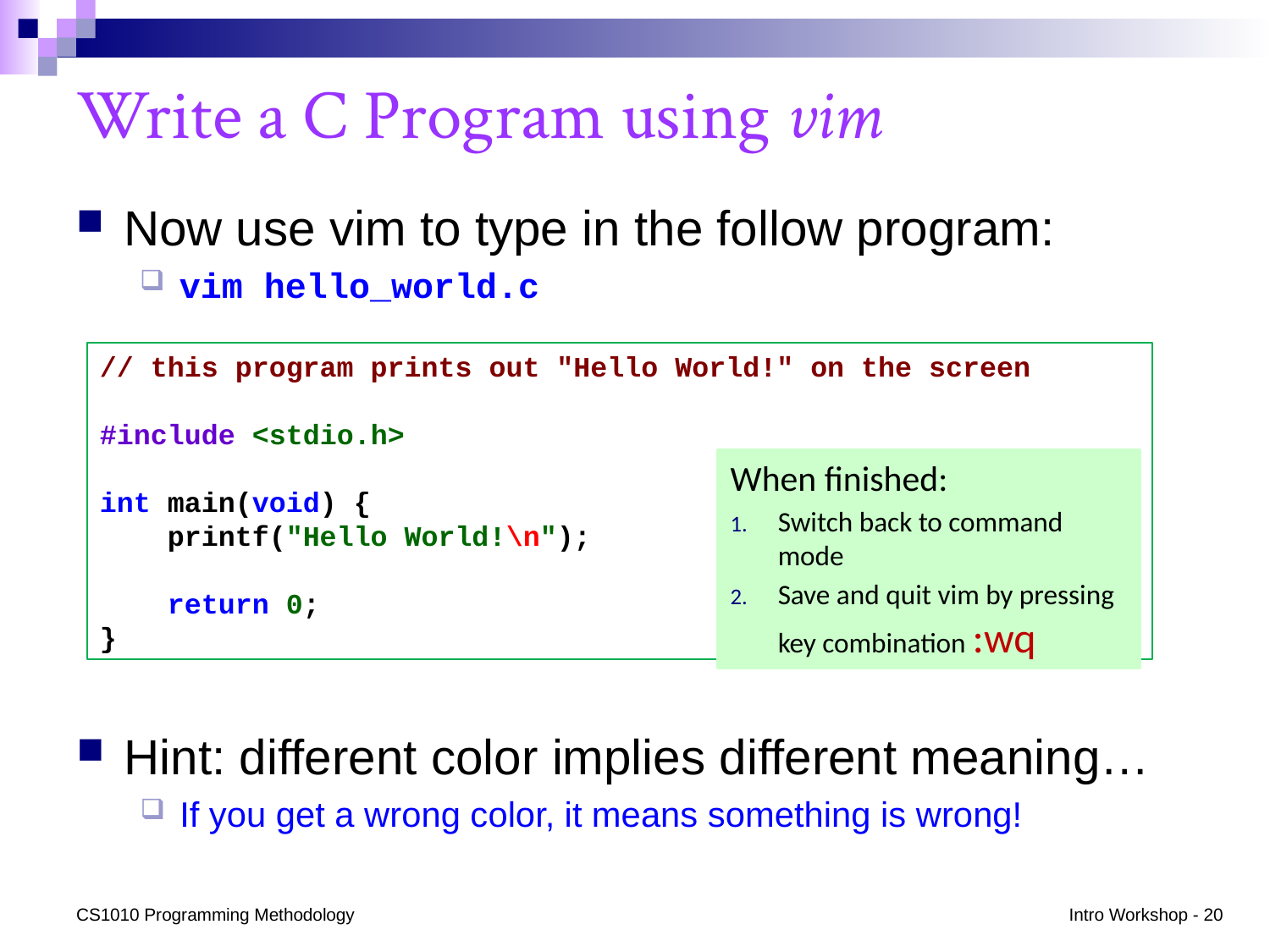

# Write a C Program using vim
Now use vim to type in the follow program:
vim hello_world.c
// this program prints out "Hello World!" on the screen

#include <stdio.h>

int main(void) {
    printf("Hello World!\n");

    return 0;
}
When finished:
Switch back to command mode
Save and quit vim by pressing key combination :wq
Hint: different color implies different meaning…
If you get a wrong color, it means something is wrong!
CS1010 Programming Methodology
Intro Workshop - 20